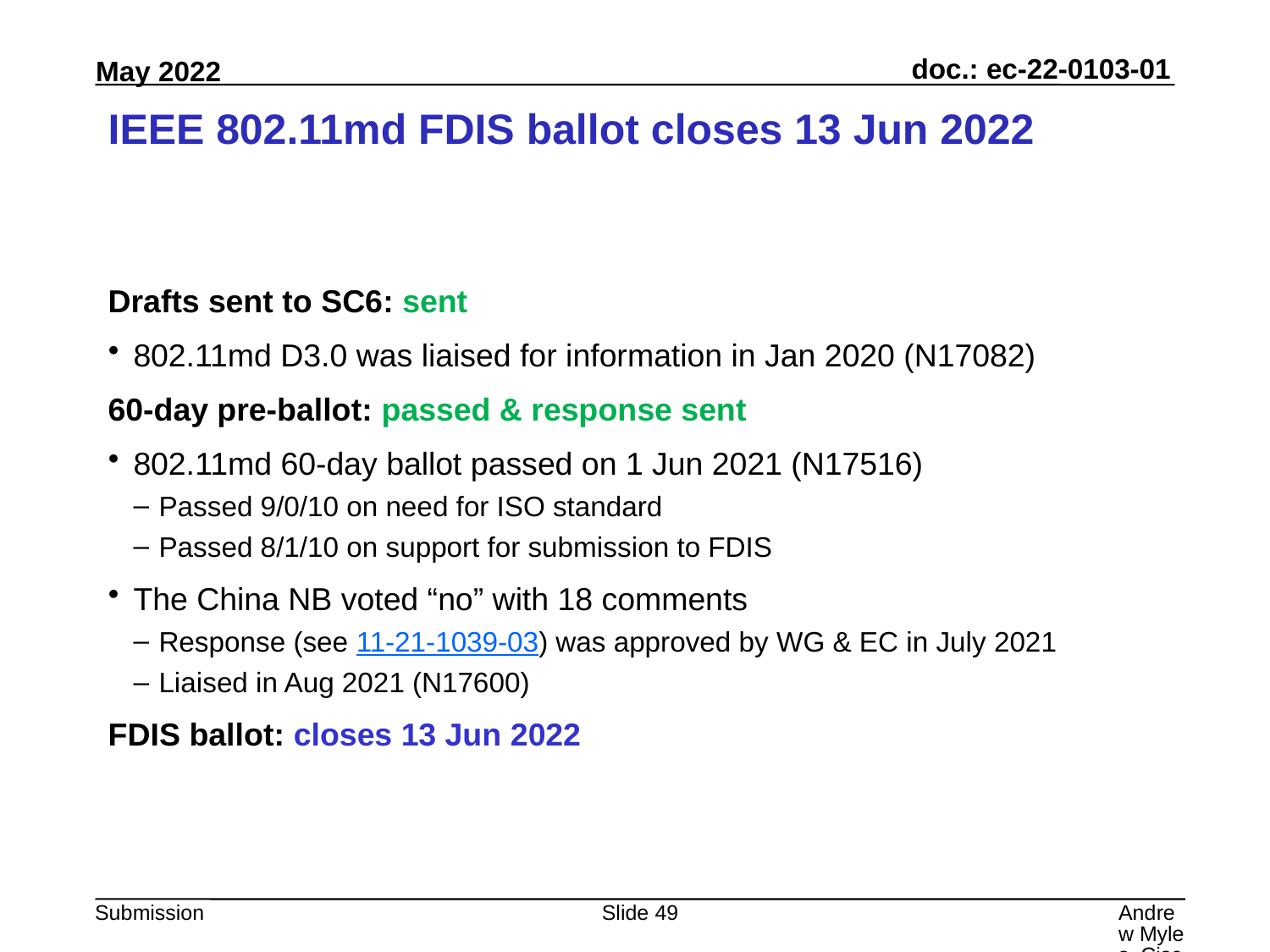

# IEEE 802.11md FDIS ballot closes 13 Jun 2022
Drafts sent to SC6: sent
802.11md D3.0 was liaised for information in Jan 2020 (N17082)
60-day pre-ballot: passed & response sent
802.11md 60-day ballot passed on 1 Jun 2021 (N17516)
Passed 9/0/10 on need for ISO standard
Passed 8/1/10 on support for submission to FDIS
The China NB voted “no” with 18 comments
Response (see 11-21-1039-03) was approved by WG & EC in July 2021
Liaised in Aug 2021 (N17600)
FDIS ballot: closes 13 Jun 2022

Slide 49
Andrew Myles, Cisco